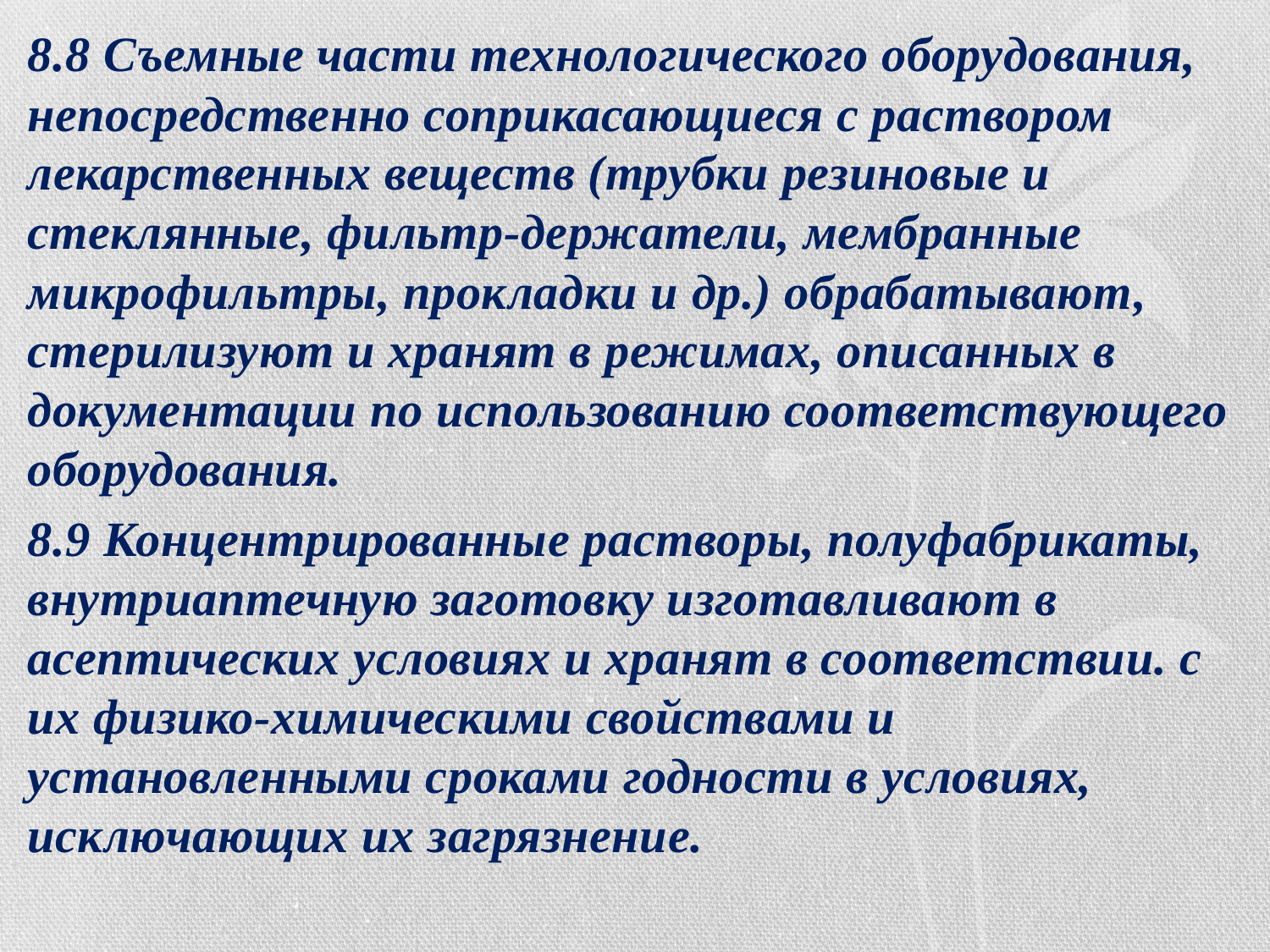

8.8 Съемные части технологического оборудования, непосредственно соприкасающиеся с раствором лекарственных веществ (трубки резиновые и стеклянные, фильтр-держатели, мембранные микрофильтры, прокладки и др.) обрабатывают, стерилизуют и хранят в режимах, описанных в документации по использованию соответствующего оборудования.
8.9 Концентрированные растворы, полуфабрикаты, внутриаптечную заготовку изготавливают в асептических условиях и хранят в соответствии. с их физико-химическими свойствами и установленными сроками годности в условиях, исключающих их загрязнение.